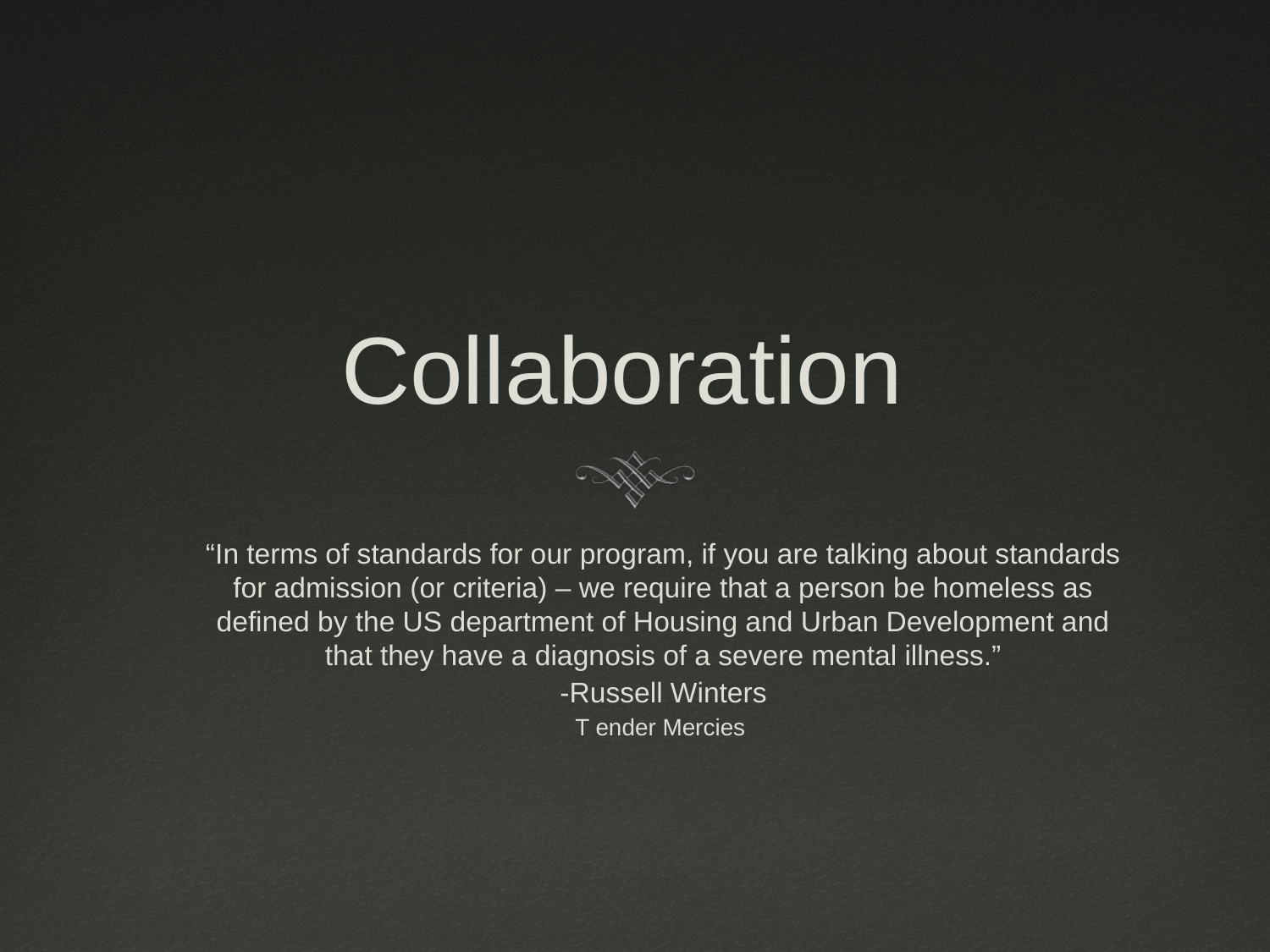

# Collaboration
“In terms of standards for our program, if you are talking about standards for admission (or criteria) – we require that a person be homeless as defined by the US department of Housing and Urban Development and that they have a diagnosis of a severe mental illness.”
-Russell Winters
T ender Mercies